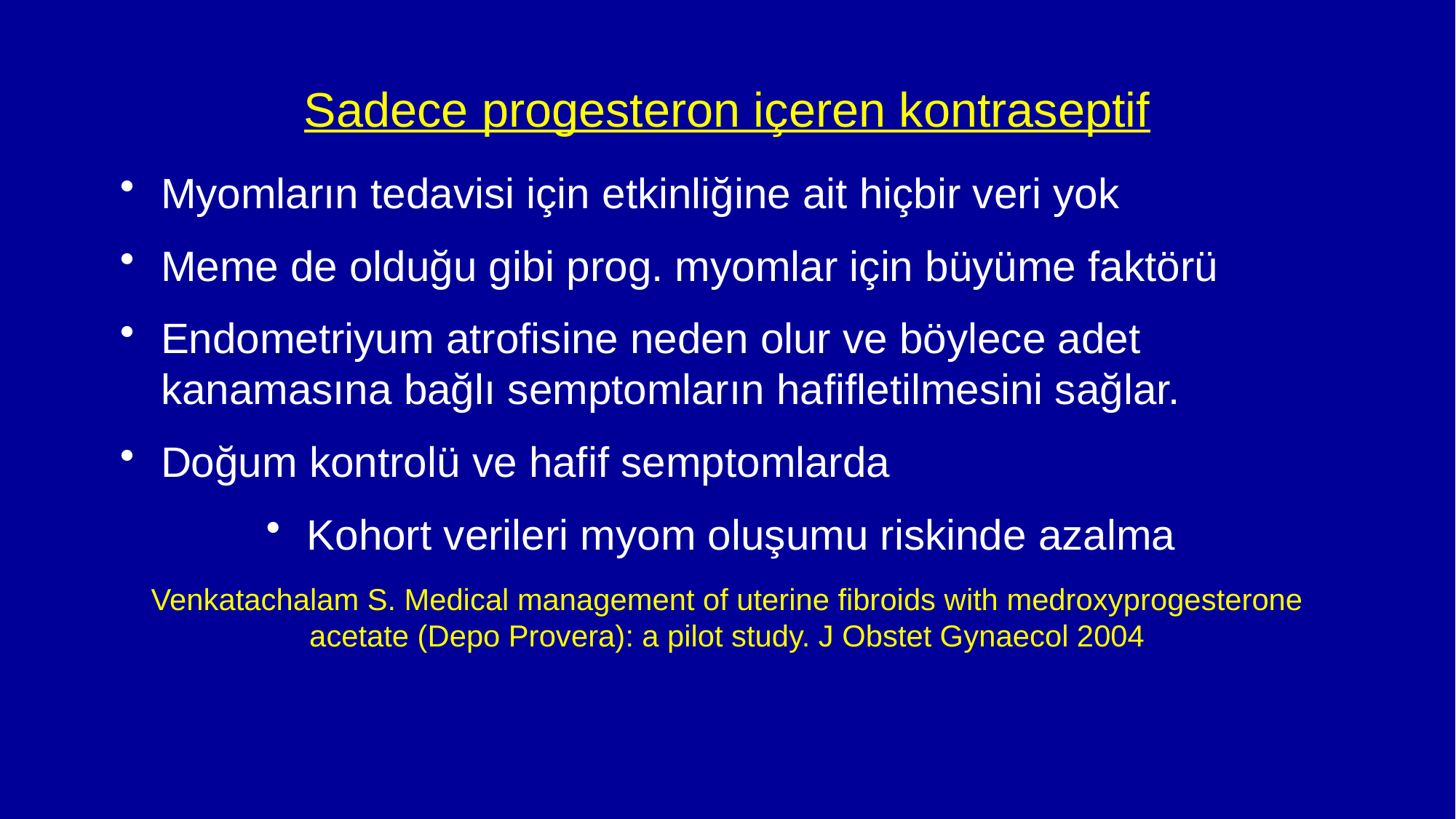

# Sadece progesteron içeren kontraseptif
Myomların tedavisi için etkinliğine ait hiçbir veri yok
Meme de olduğu gibi prog. myomlar için büyüme faktörü
Endometriyum atrofisine neden olur ve böylece adet kanamasına bağlı semptomların hafifletilmesini sağlar.
Doğum kontrolü ve hafif semptomlarda
Kohort verileri myom oluşumu riskinde azalma
Venkatachalam S. Medical management of uterine fibroids with medroxyprogesterone acetate (Depo Provera): a pilot study. J Obstet Gynaecol 2004